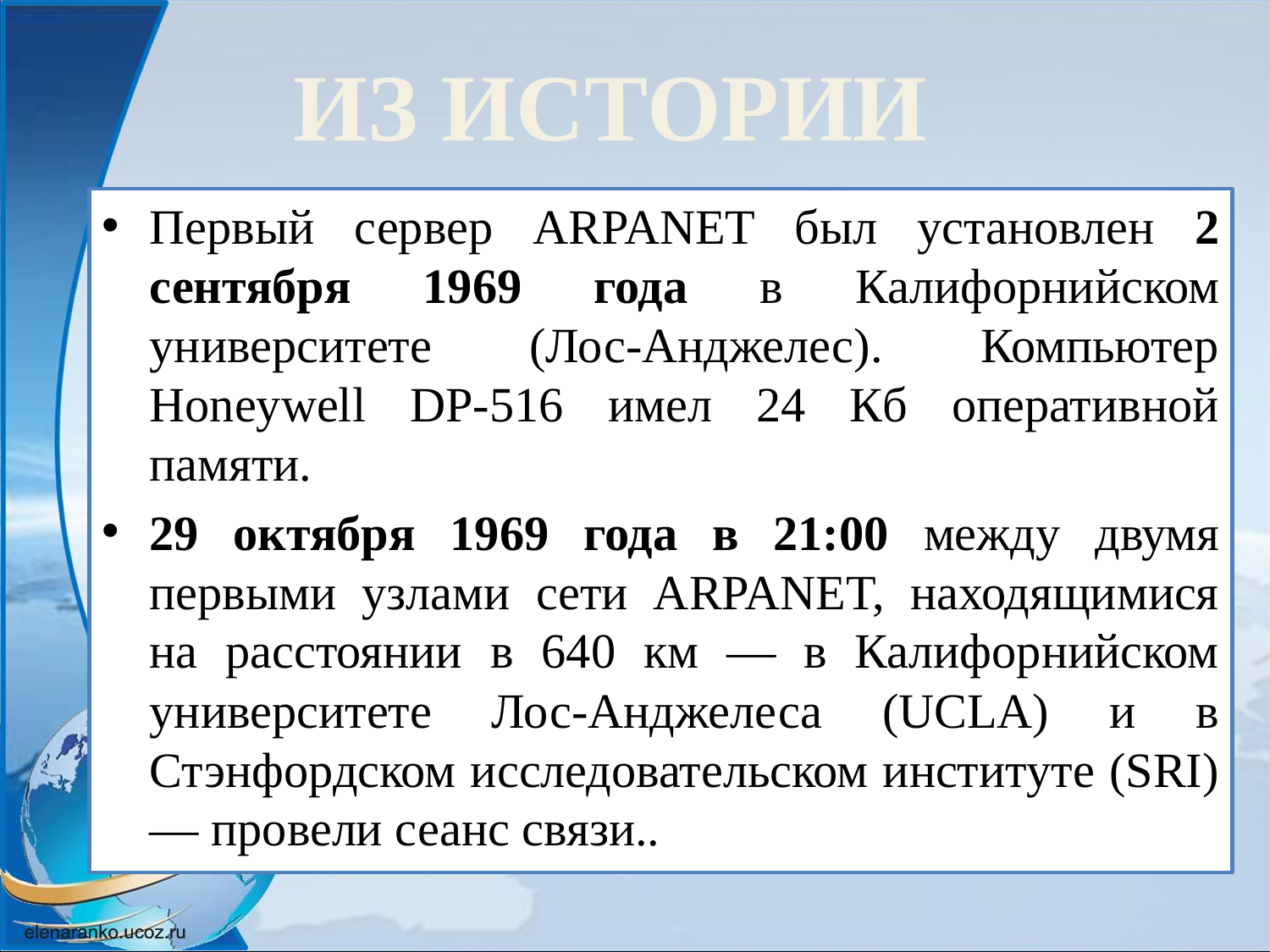

ИЗ ИСТОРИИ
Первый сервер ARPANET был установлен 2 сентября 1969 года в Калифорнийском университете (Лос-Анджелес). Компьютер Honeywell DP-516 имел 24 Кб оперативной памяти.
29 октября 1969 года в 21:00 между двумя первыми узлами сети ARPANET, находящимися на расстоянии в 640 км — в Калифорнийском университете Лос-Анджелеса (UCLA) и в Стэнфордском исследовательском институте (SRI) — провели сеанс связи..